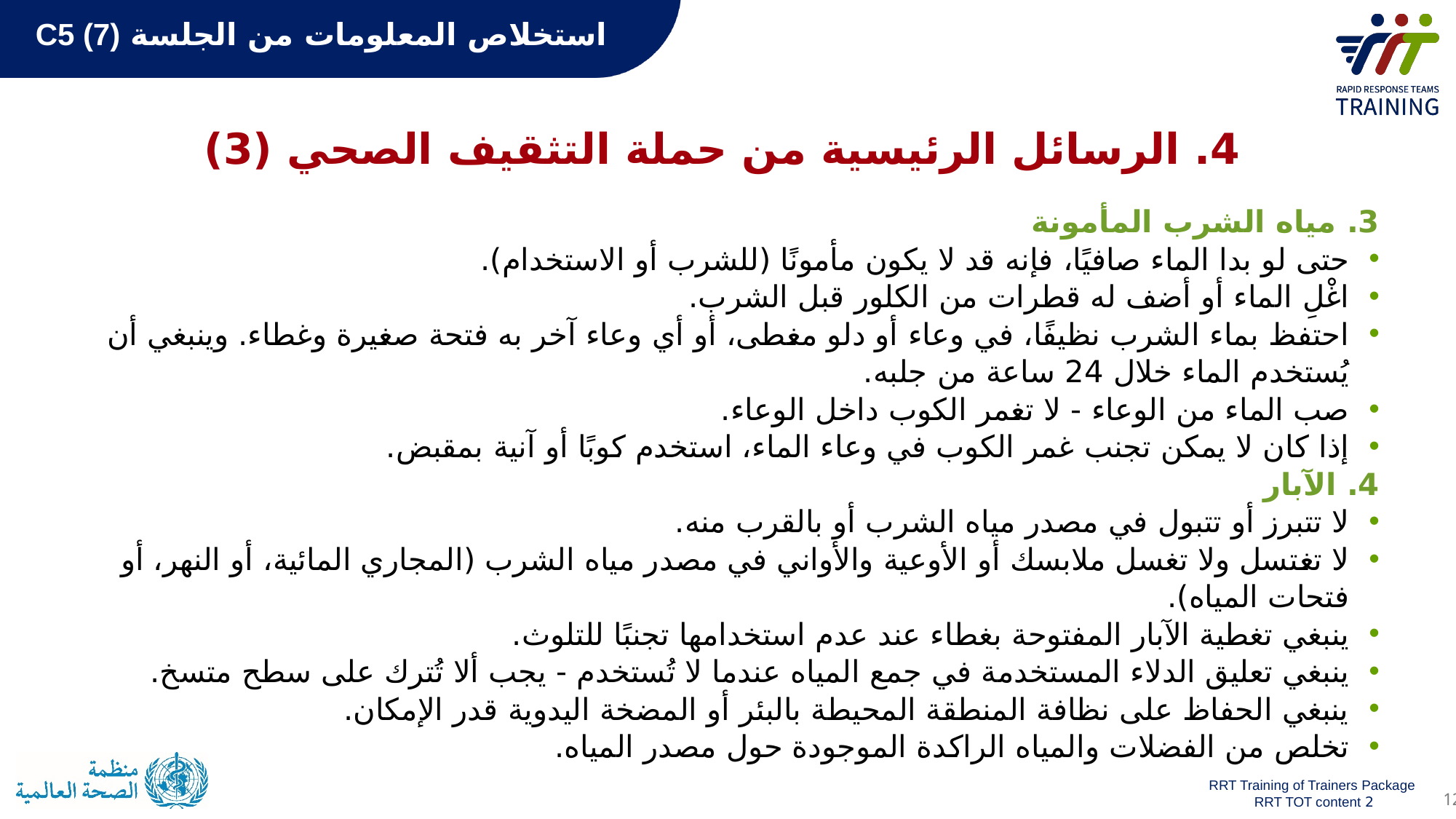

# استخلاص المعلومات من الجلسة C5 (7)
4. الرسائل الرئيسية من حملة التثقيف الصحي (3)
3. مياه الشرب المأمونة
حتى لو بدا الماء صافيًا، فإنه قد لا يكون مأمونًا (للشرب أو الاستخدام).
اغْلِ الماء أو أضف له قطرات من الكلور قبل الشرب.
احتفظ بماء الشرب نظيفًا، في وعاء أو دلو مغطى، أو أي وعاء آخر به فتحة صغيرة وغطاء. وينبغي أن يُستخدم الماء خلال 24 ساعة من جلبه.
صب الماء من الوعاء - لا تغمر الكوب داخل الوعاء.
إذا كان لا يمكن تجنب غمر الكوب في وعاء الماء، استخدم كوبًا أو آنية بمقبض.
4. الآبار
لا تتبرز أو تتبول في مصدر مياه الشرب أو بالقرب منه.
لا تغتسل ولا تغسل ملابسك أو الأوعية والأواني في مصدر مياه الشرب (المجاري المائية، أو النهر، أو فتحات المياه).
ينبغي تغطية الآبار المفتوحة بغطاء عند عدم استخدامها تجنبًا للتلوث.
ينبغي تعليق الدلاء المستخدمة في جمع المياه عندما لا تُستخدم - يجب ألا تُترك على سطح متسخ.
ينبغي الحفاظ على نظافة المنطقة المحيطة بالبئر أو المضخة اليدوية قدر الإمكان.
تخلص من الفضلات والمياه الراكدة الموجودة حول مصدر المياه.